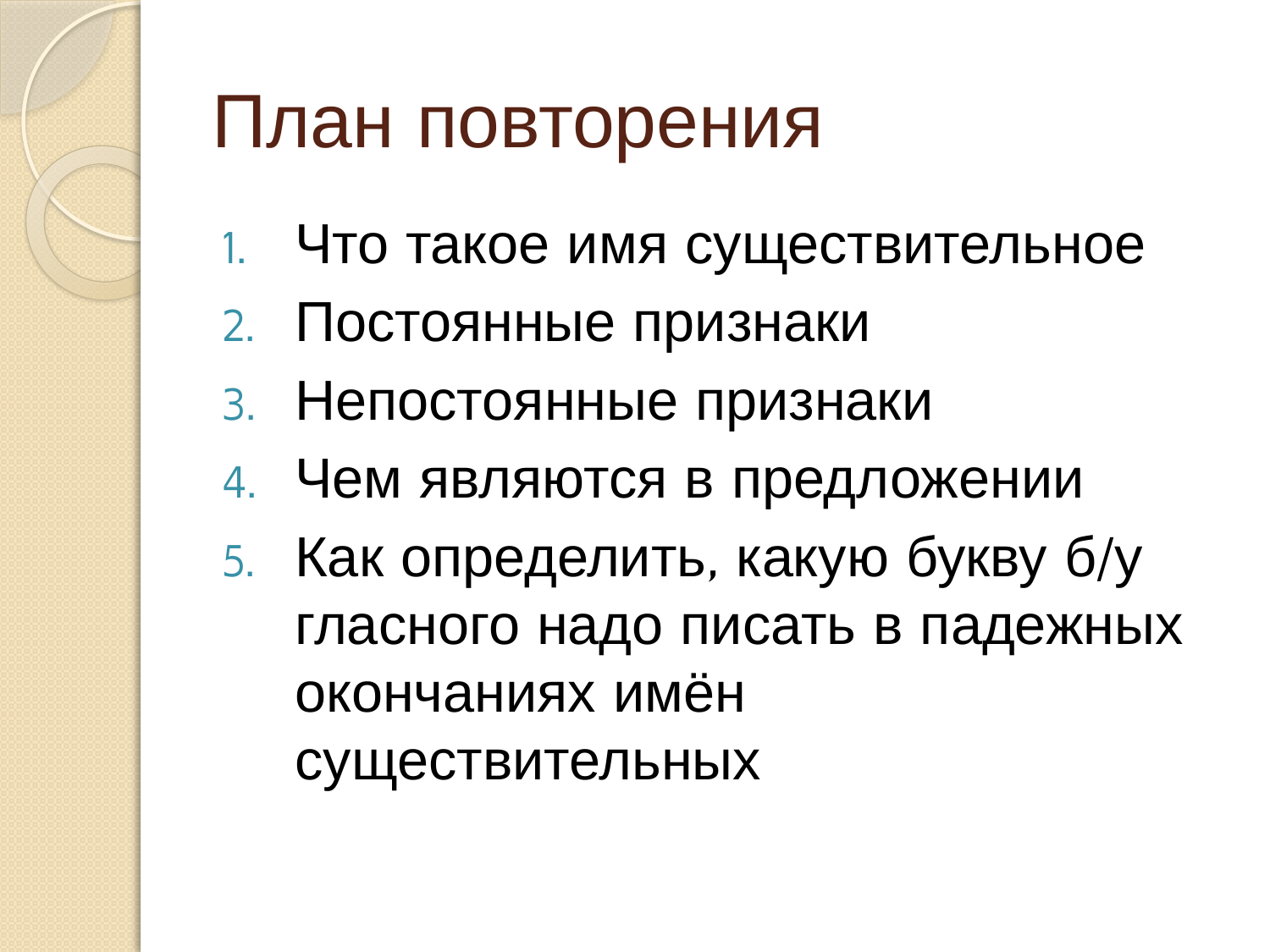

# План повторения
Что такое имя существительное
Постоянные признаки
Непостоянные признаки
Чем являются в предложении
Как определить, какую букву б/у гласного надо писать в падежных окончаниях имён существительных